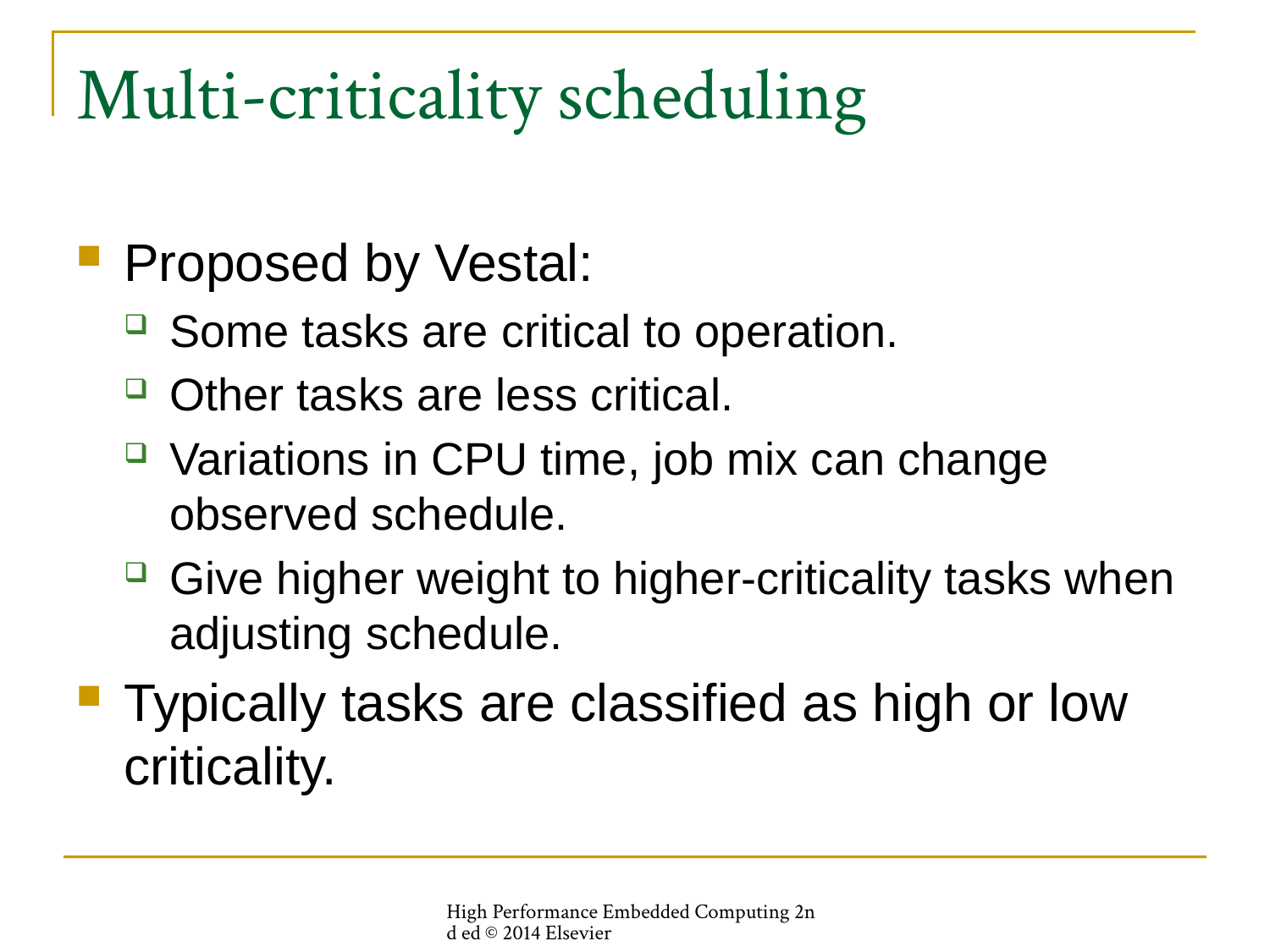

# Multi-criticality scheduling
Proposed by Vestal:
Some tasks are critical to operation.
Other tasks are less critical.
Variations in CPU time, job mix can change observed schedule.
Give higher weight to higher-criticality tasks when adjusting schedule.
Typically tasks are classified as high or low criticality.
High Performance Embedded Computing 2nd ed © 2014 Elsevier